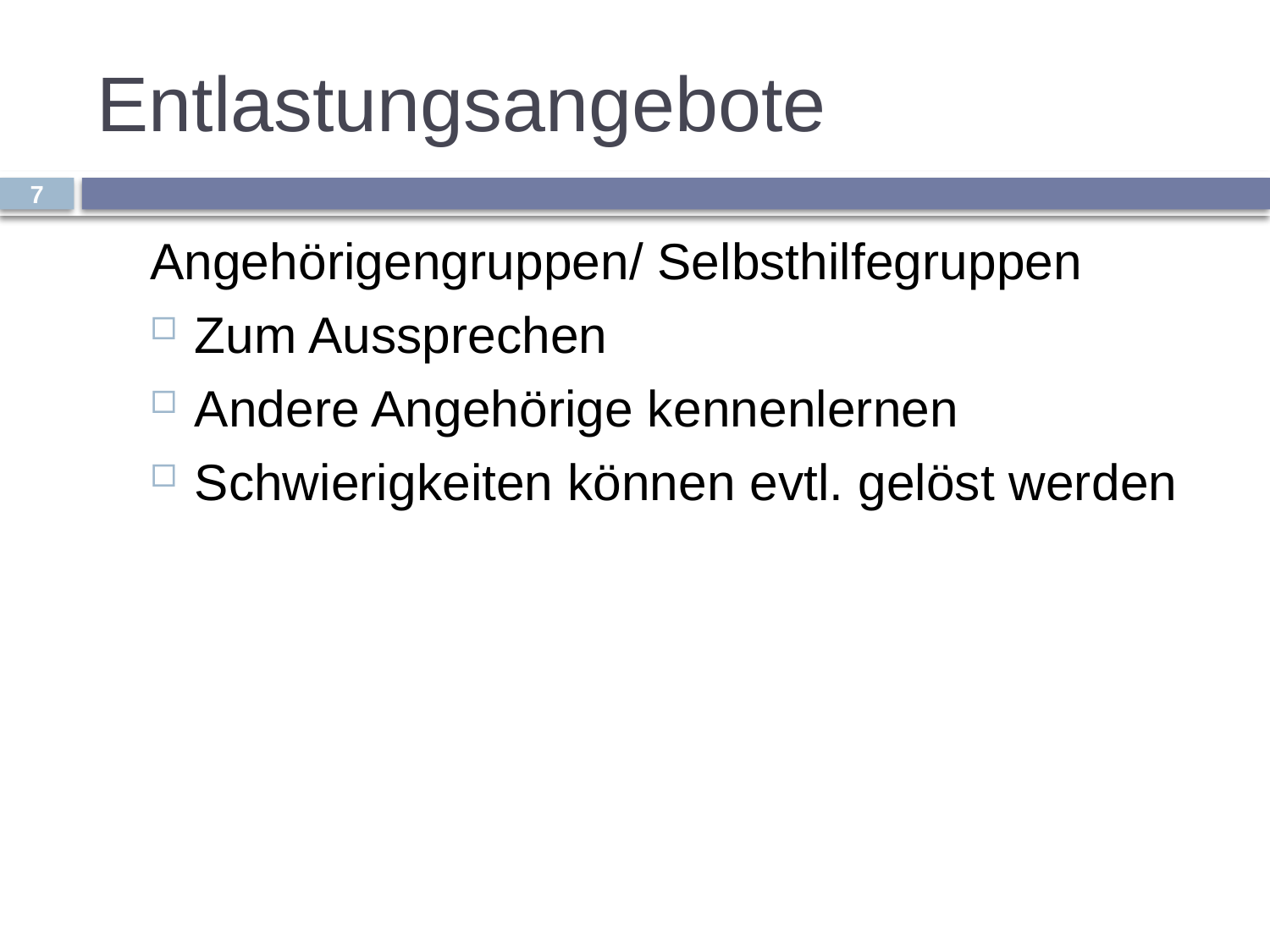

# Entlastungsangebote
7
Angehörigengruppen/ Selbsthilfegruppen
Zum Aussprechen
Andere Angehörige kennenlernen
Schwierigkeiten können evtl. gelöst werden